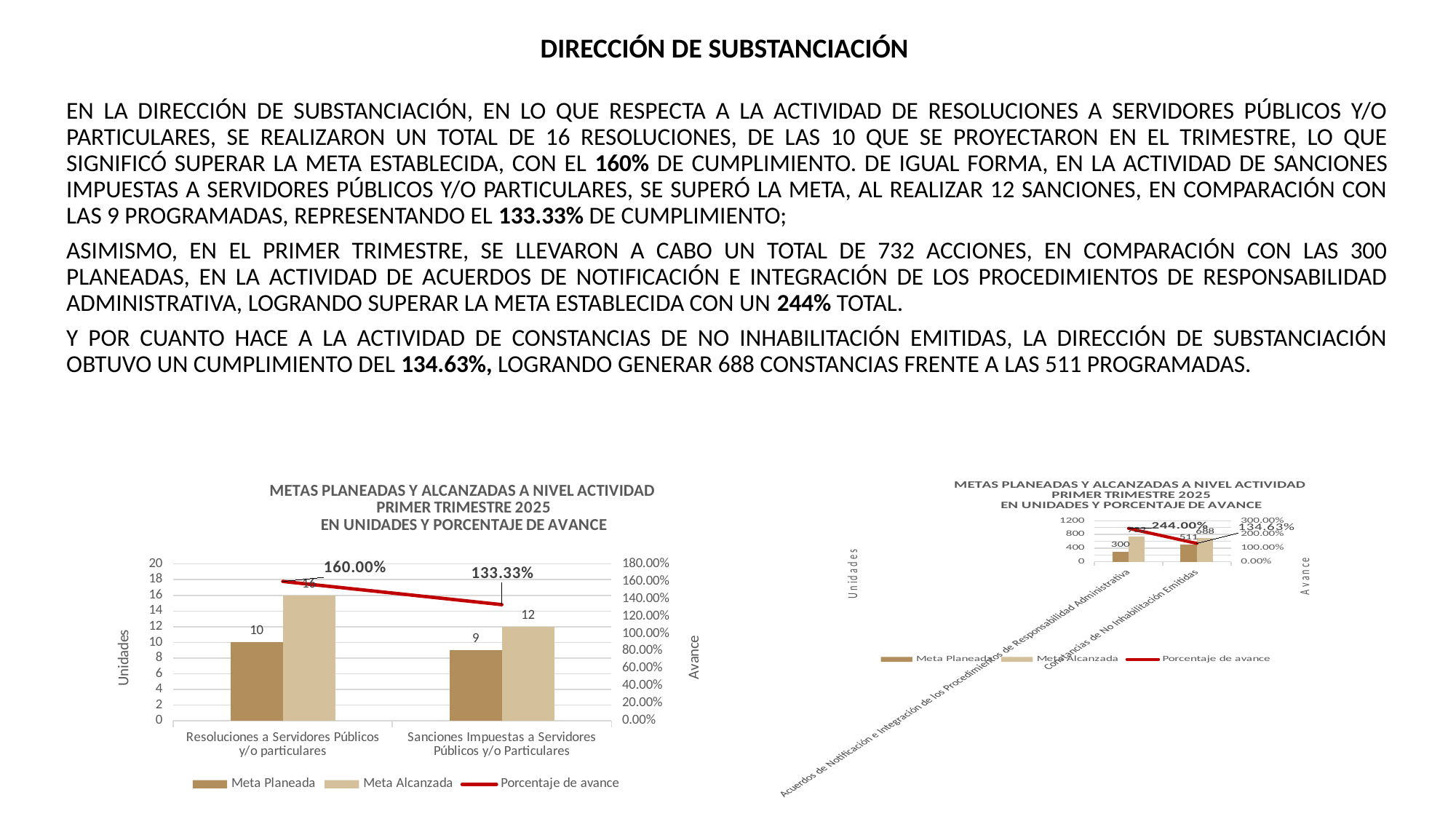

DIRECCIÓN DE SUBSTANCIACIÓN

EN LA DIRECCIÓN DE SUBSTANCIACIÓN, EN LO QUE RESPECTA A LA ACTIVIDAD DE RESOLUCIONES A SERVIDORES PÚBLICOS Y/O PARTICULARES, SE REALIZARON UN TOTAL DE 16 RESOLUCIONES, DE LAS 10 QUE SE PROYECTARON EN EL TRIMESTRE, LO QUE SIGNIFICÓ SUPERAR LA META ESTABLECIDA, CON EL 160% DE CUMPLIMIENTO. DE IGUAL FORMA, EN LA ACTIVIDAD DE SANCIONES IMPUESTAS A SERVIDORES PÚBLICOS Y/O PARTICULARES, SE SUPERÓ LA META, AL REALIZAR 12 SANCIONES, EN COMPARACIÓN CON LAS 9 PROGRAMADAS, REPRESENTANDO EL 133.33% DE CUMPLIMIENTO;
ASIMISMO, EN EL PRIMER TRIMESTRE, SE LLEVARON A CABO UN TOTAL DE 732 ACCIONES, EN COMPARACIÓN CON LAS 300 PLANEADAS, EN LA ACTIVIDAD DE ACUERDOS DE NOTIFICACIÓN E INTEGRACIÓN DE LOS PROCEDIMIENTOS DE RESPONSABILIDAD ADMINISTRATIVA, LOGRANDO SUPERAR LA META ESTABLECIDA CON UN 244% TOTAL.
Y POR CUANTO HACE A LA ACTIVIDAD DE CONSTANCIAS DE NO INHABILITACIÓN EMITIDAS, LA DIRECCIÓN DE SUBSTANCIACIÓN OBTUVO UN CUMPLIMIENTO DEL 134.63%, LOGRANDO GENERAR 688 CONSTANCIAS FRENTE A LAS 511 PROGRAMADAS.

### Chart: METAS PLANEADAS Y ALCANZADAS A NIVEL ACTIVIDAD
PRIMER TRIMESTRE 2025
EN UNIDADES Y PORCENTAJE DE AVANCE

| Category | Meta Planeada | Meta Alcanzada |  |
|---|---|---|---|
| Acuerdos de Notificación e Integración de los Procedimientos de Responsabilidad Administrativa | 300.0 | 732.0 | 2.44 |
|  Constancias de No Inhabilitación Emitidas | 511.0 | 688.0 | 1.3463796477495107 |

### Chart: METAS PLANEADAS Y ALCANZADAS A NIVEL ACTIVIDAD
PRIMER TRIMESTRE 2025
EN UNIDADES Y PORCENTAJE DE AVANCE

| Category | Meta Planeada | Meta Alcanzada |  |
|---|---|---|---|
| Resoluciones a Servidores Públicos y/o particulares | 10.0 | 16.0 | 1.6 |
| Sanciones Impuestas a Servidores Públicos y/o Particulares | 9.0 | 12.0 | 1.3333333333333333 |